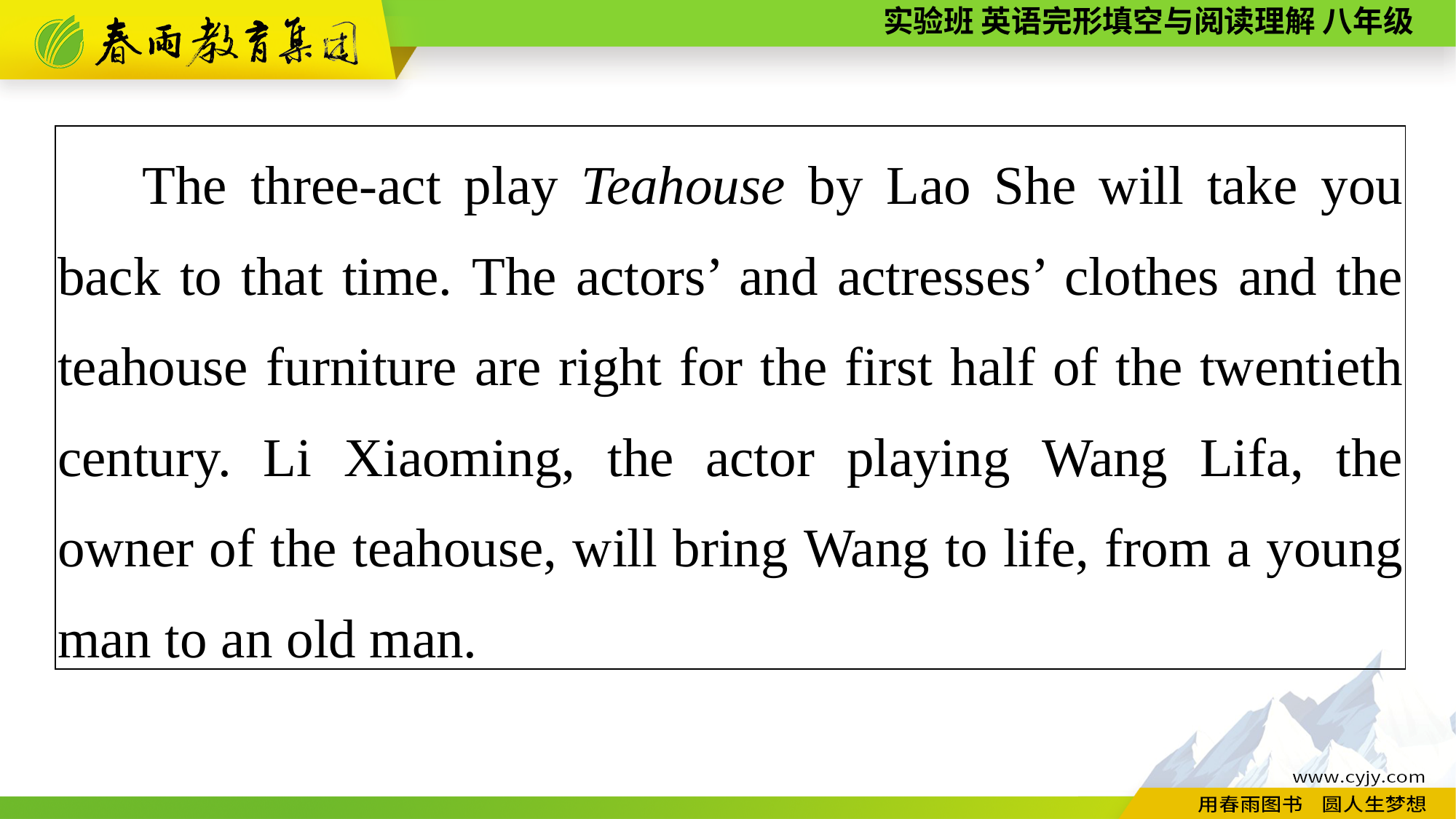

| The three-act play Teahouse by Lao She will take you back to that time. The actors’ and actresses’ clothes and the teahouse furniture are right for the first half of the twentieth century. Li Xiaoming, the actor playing Wang Lifa, the owner of the teahouse, will bring Wang to life, from a young man to an old man. |
| --- |